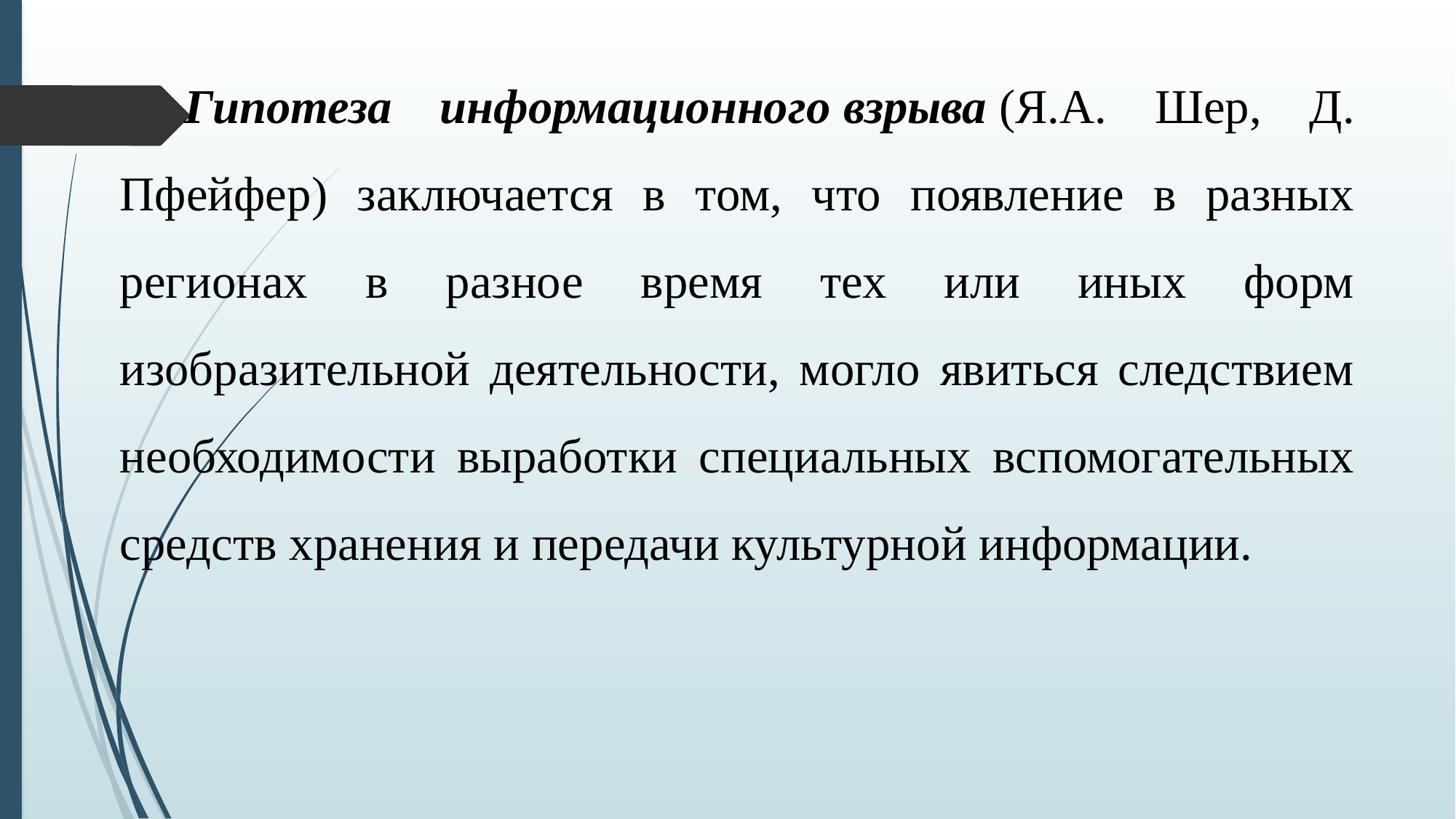

Гипотеза информационного взрыва (Я.А. Шер, Д. Пфейфер) заключается в том, что появление в разных регионах в разное время тех или иных форм изобразительной деятельности, могло явиться следствием необходимости выработки специальных вспомогательных средств хранения и передачи культурной информации.